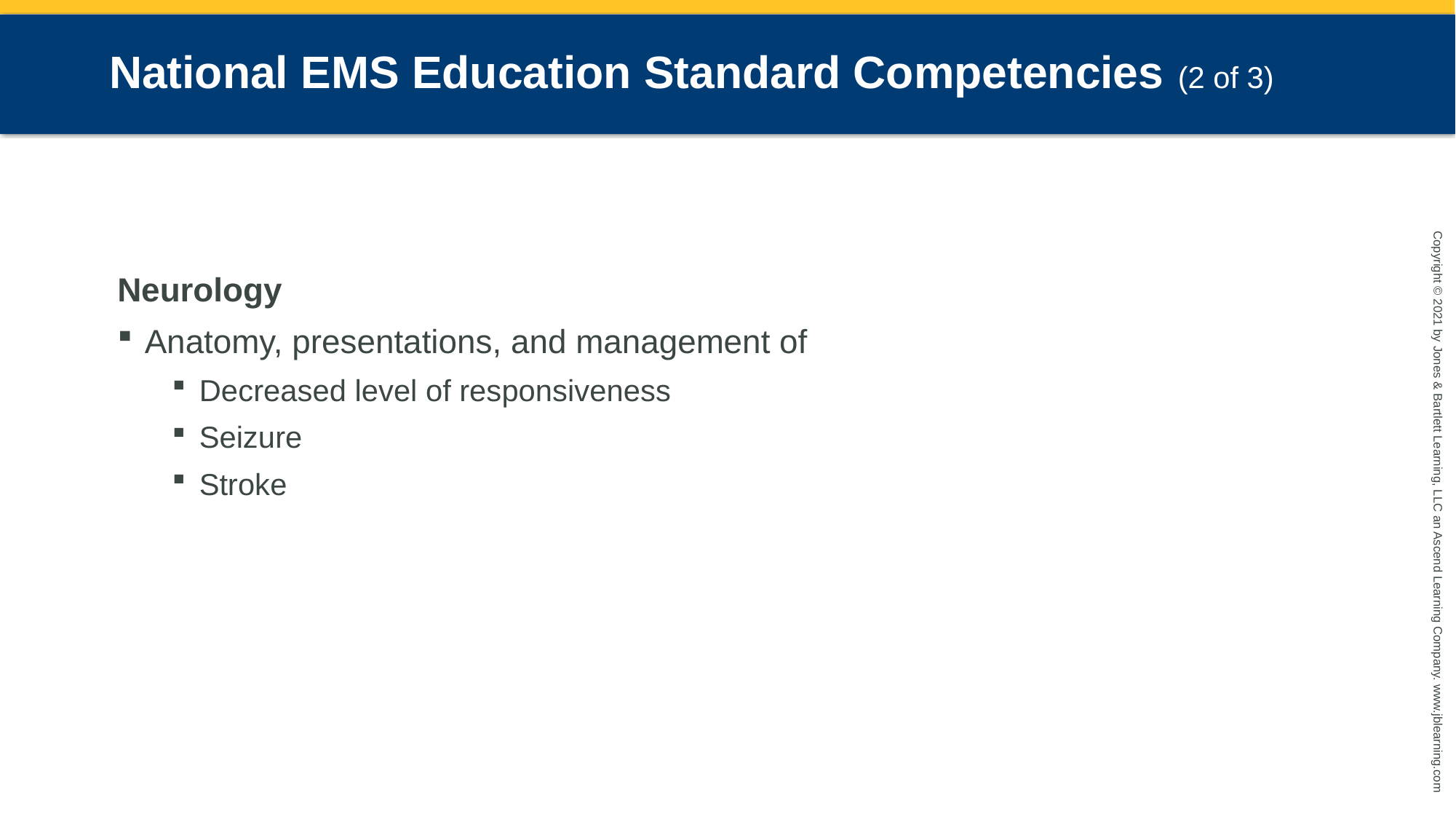

# National EMS Education Standard Competencies (2 of 3)
Neurology
Anatomy, presentations, and management of
Decreased level of responsiveness
Seizure
Stroke